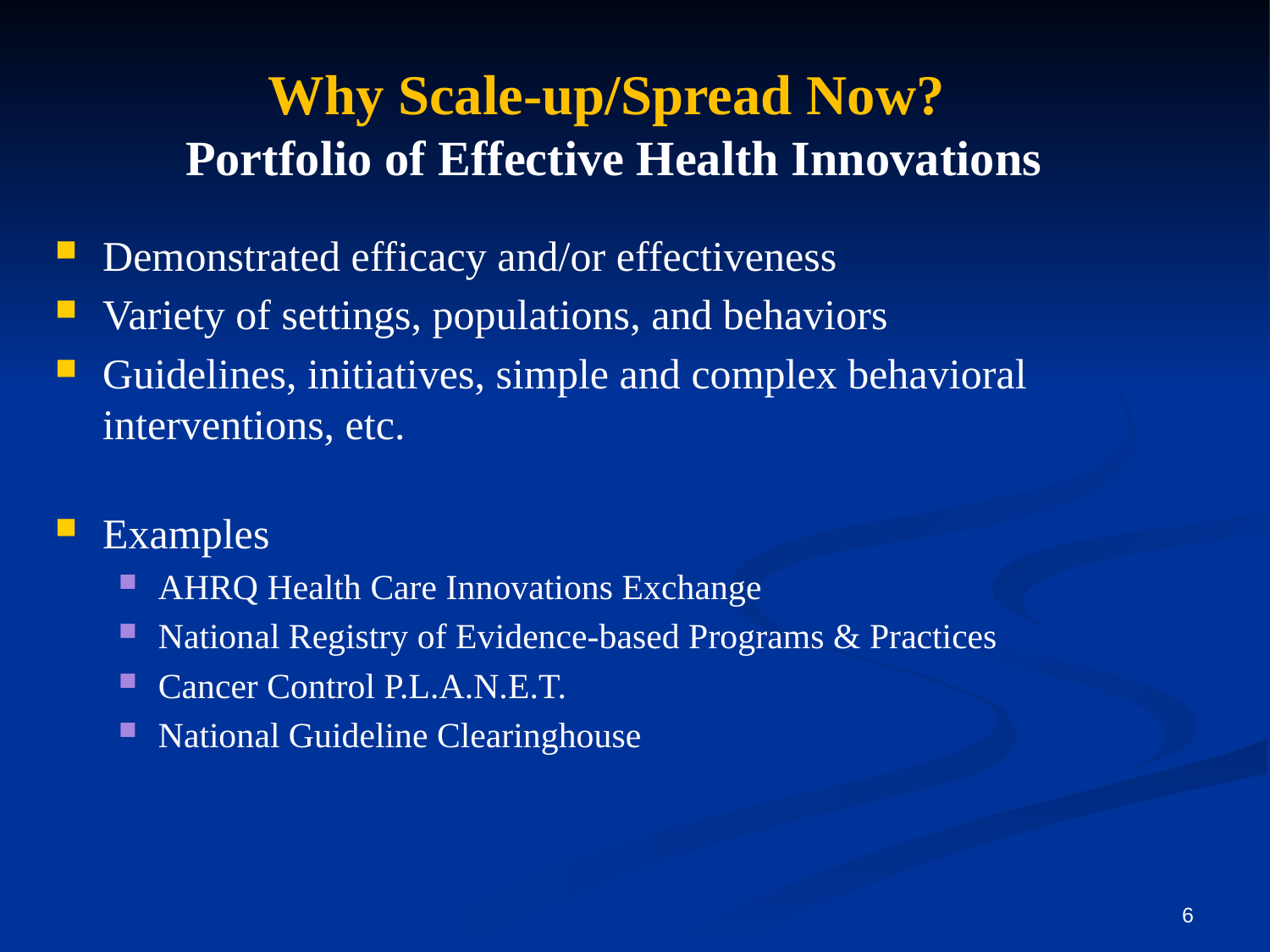

# Why Scale-up/Spread Now? Portfolio of Effective Health Innovations
Demonstrated efficacy and/or effectiveness
Variety of settings, populations, and behaviors
Guidelines, initiatives, simple and complex behavioral interventions, etc.

Examples
AHRQ Health Care Innovations Exchange
National Registry of Evidence-based Programs & Practices
Cancer Control P.L.A.N.E.T.
National Guideline Clearinghouse
6